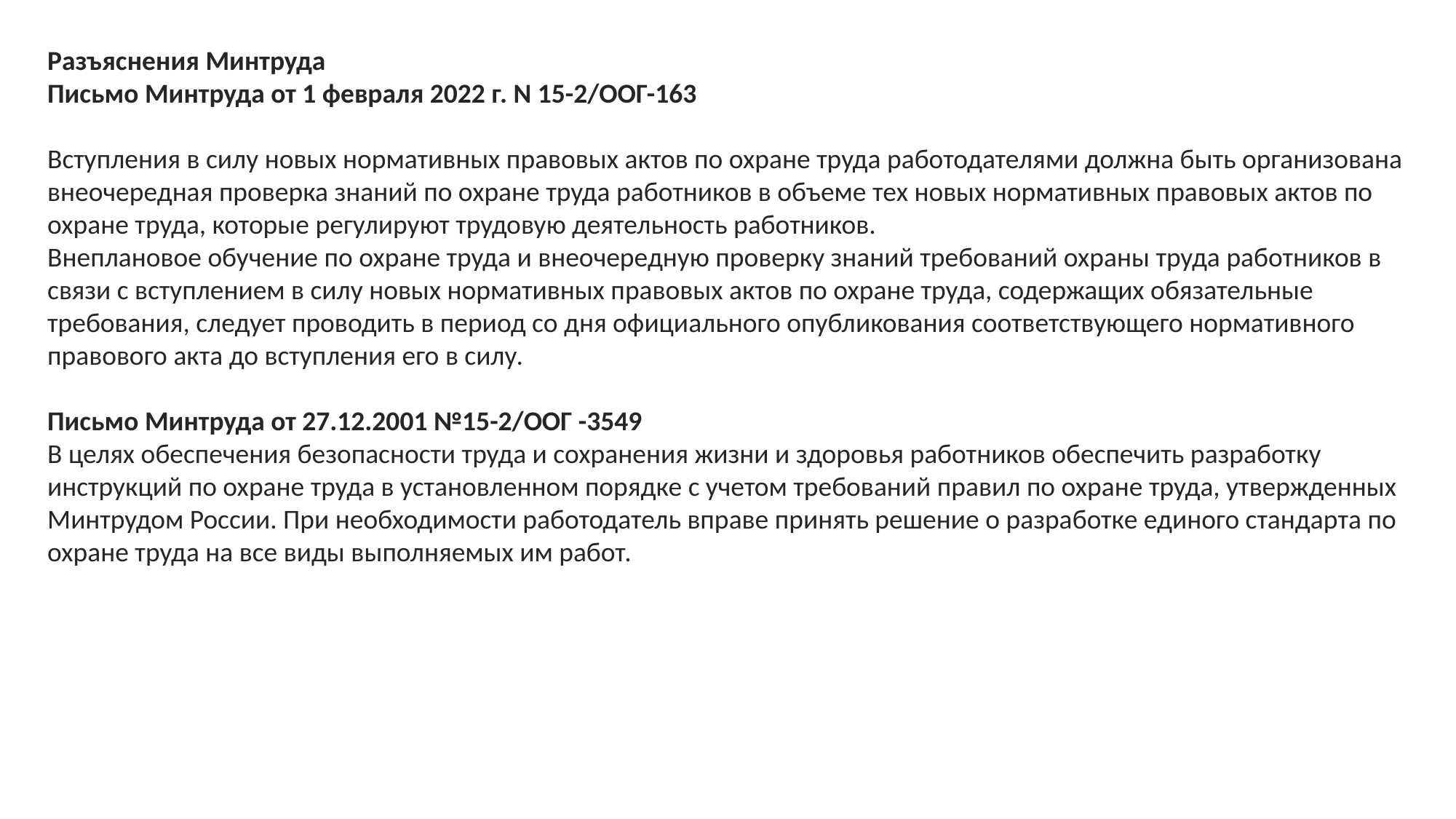

Разъяснения Минтруда
Письмо Минтруда от 1 февраля 2022 г. N 15-2/ООГ-163

Вступления в силу новых нормативных правовых актов по охране труда работодателями должна быть организована внеочередная проверка знаний по охране труда работников в объеме тех новых нормативных правовых актов по охране труда, которые регулируют трудовую деятельность работников.
Внеплановое обучение по охране труда и внеочередную проверку знаний требований охраны труда работников в связи с вступлением в силу новых нормативных правовых актов по охране труда, содержащих обязательные требования, следует проводить в период со дня официального опубликования соответствующего нормативного правового акта до вступления его в силу.

Письмо Минтруда от 27.12.2001 №15-2/ООГ -3549
В целях обеспечения безопасности труда и сохранения жизни и здоровья работников обеспечить разработку инструкций по охране труда в установленном порядке с учетом требований правил по охране труда, утвержденных Минтрудом России. При необходимости работодатель вправе принять решение о разработке единого стандарта по охране труда на все виды выполняемых им работ.